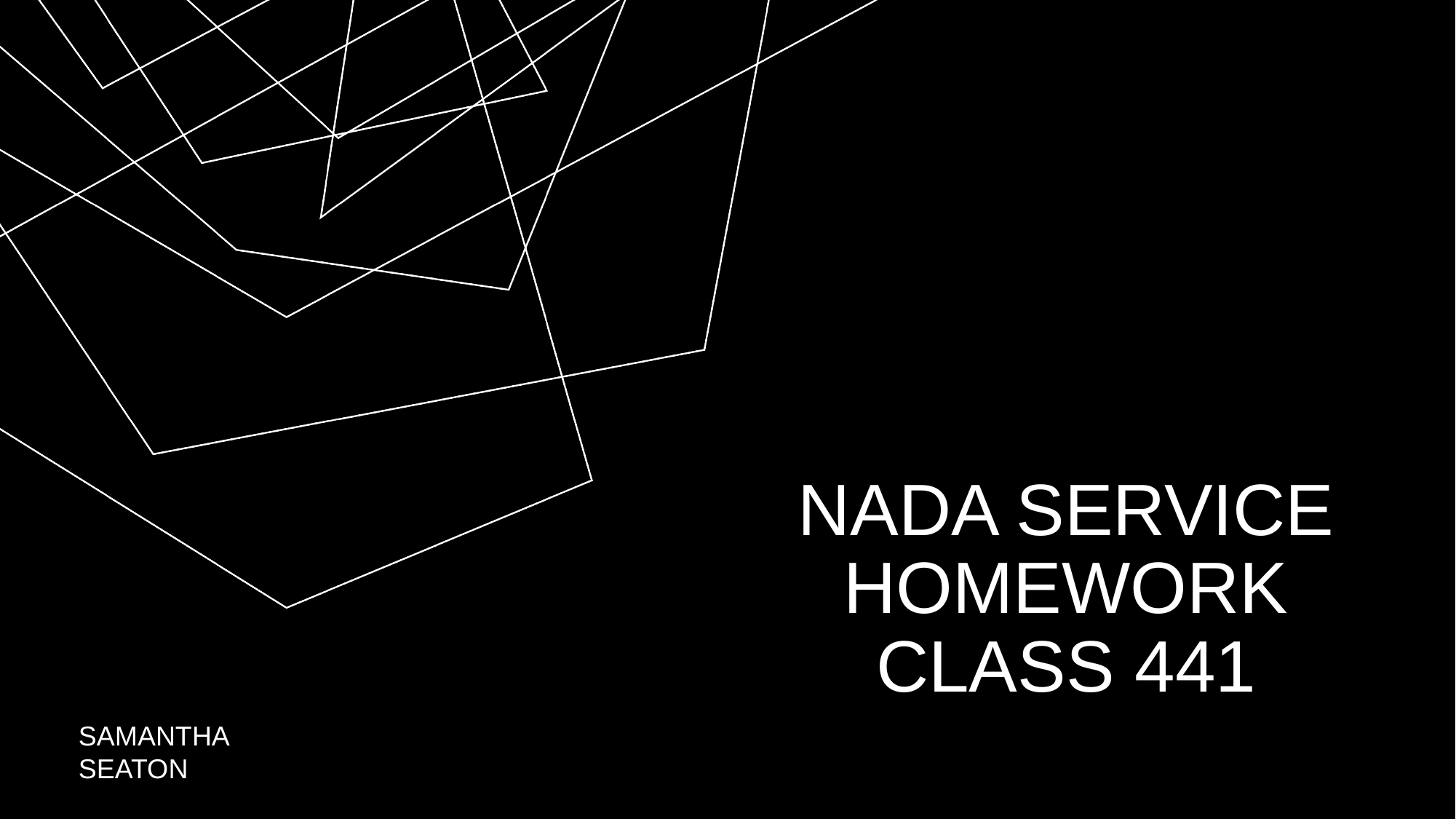

# NADA SERVICE HOMEWORK CLASS 441

SAMANTHA SEATON